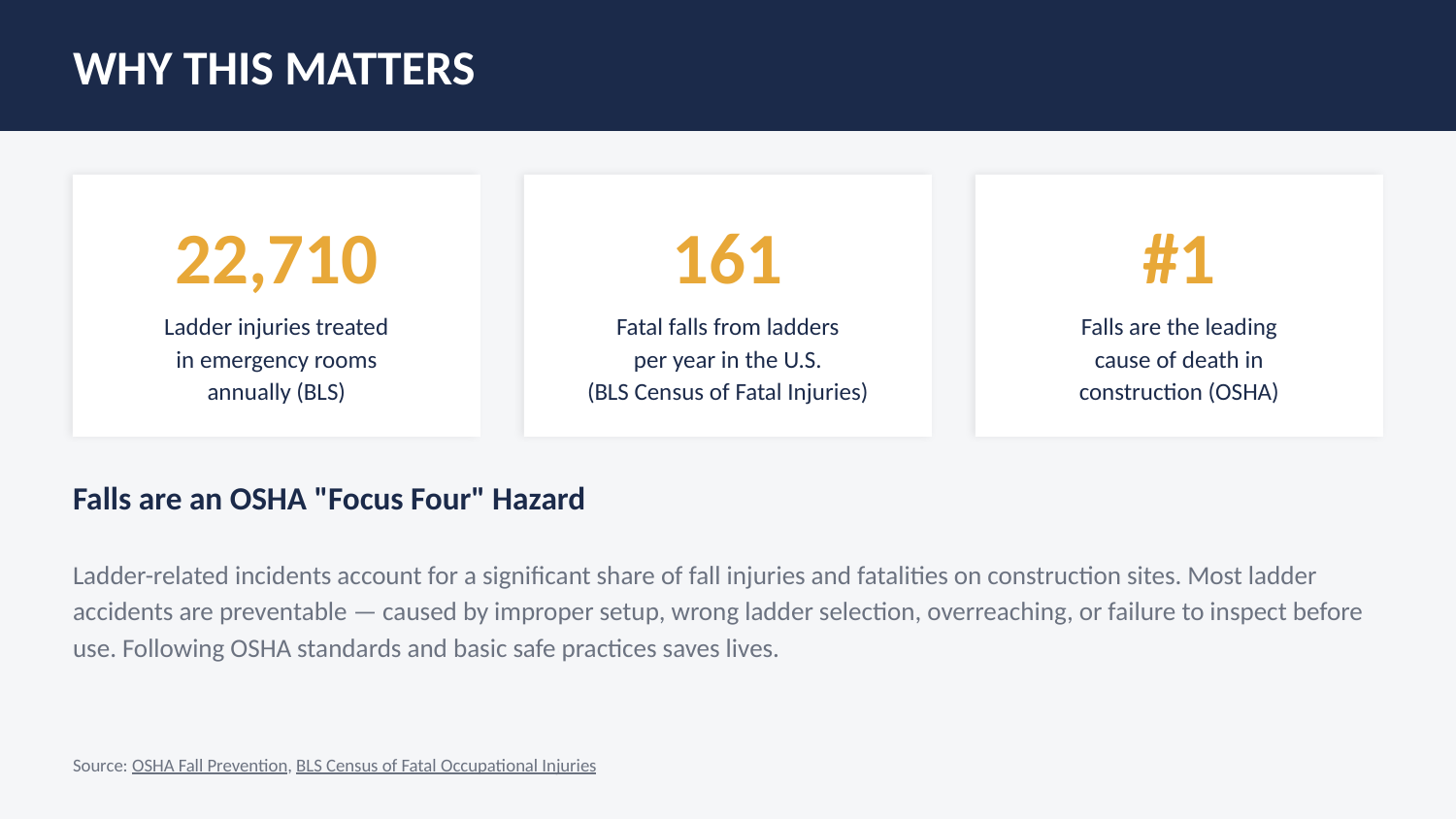

WHY THIS MATTERS

22,710
161
#1
Ladder injuries treated
in emergency rooms
annually (BLS)
Fatal falls from ladders
per year in the U.S.
(BLS Census of Fatal Injuries)
Falls are the leading
cause of death in
construction (OSHA)
Falls are an OSHA "Focus Four" Hazard

Ladder-related incidents account for a significant share of fall injuries and fatalities on construction sites. Most ladder accidents are preventable — caused by improper setup, wrong ladder selection, overreaching, or failure to inspect before use. Following OSHA standards and basic safe practices saves lives.
Source: OSHA Fall Prevention, BLS Census of Fatal Occupational Injuries